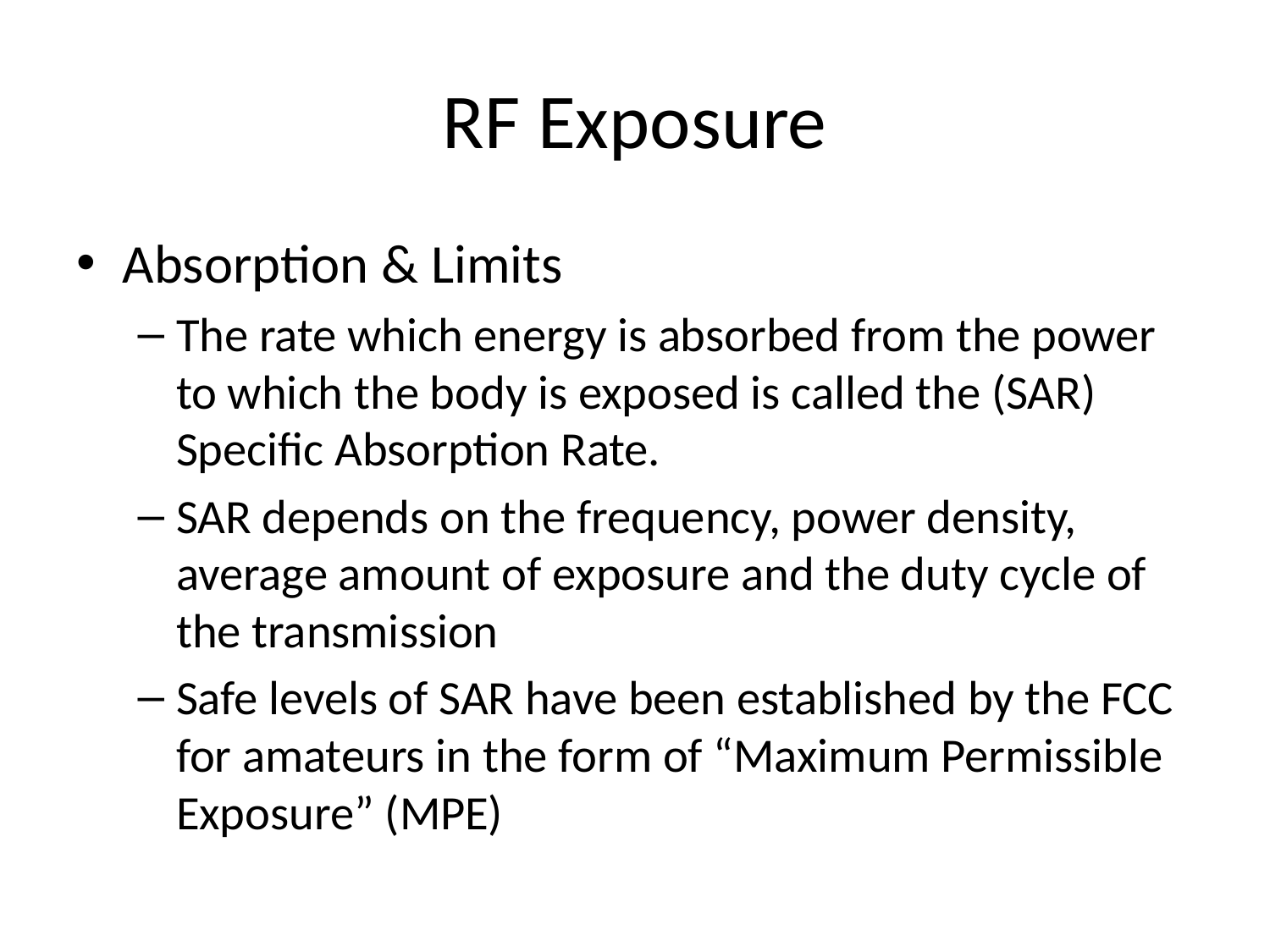

# RF Exposure
Absorption & Limits
The rate which energy is absorbed from the power to which the body is exposed is called the (SAR) Specific Absorption Rate.
SAR depends on the frequency, power density, average amount of exposure and the duty cycle of the transmission
Safe levels of SAR have been established by the FCC for amateurs in the form of “Maximum Permissible Exposure” (MPE)